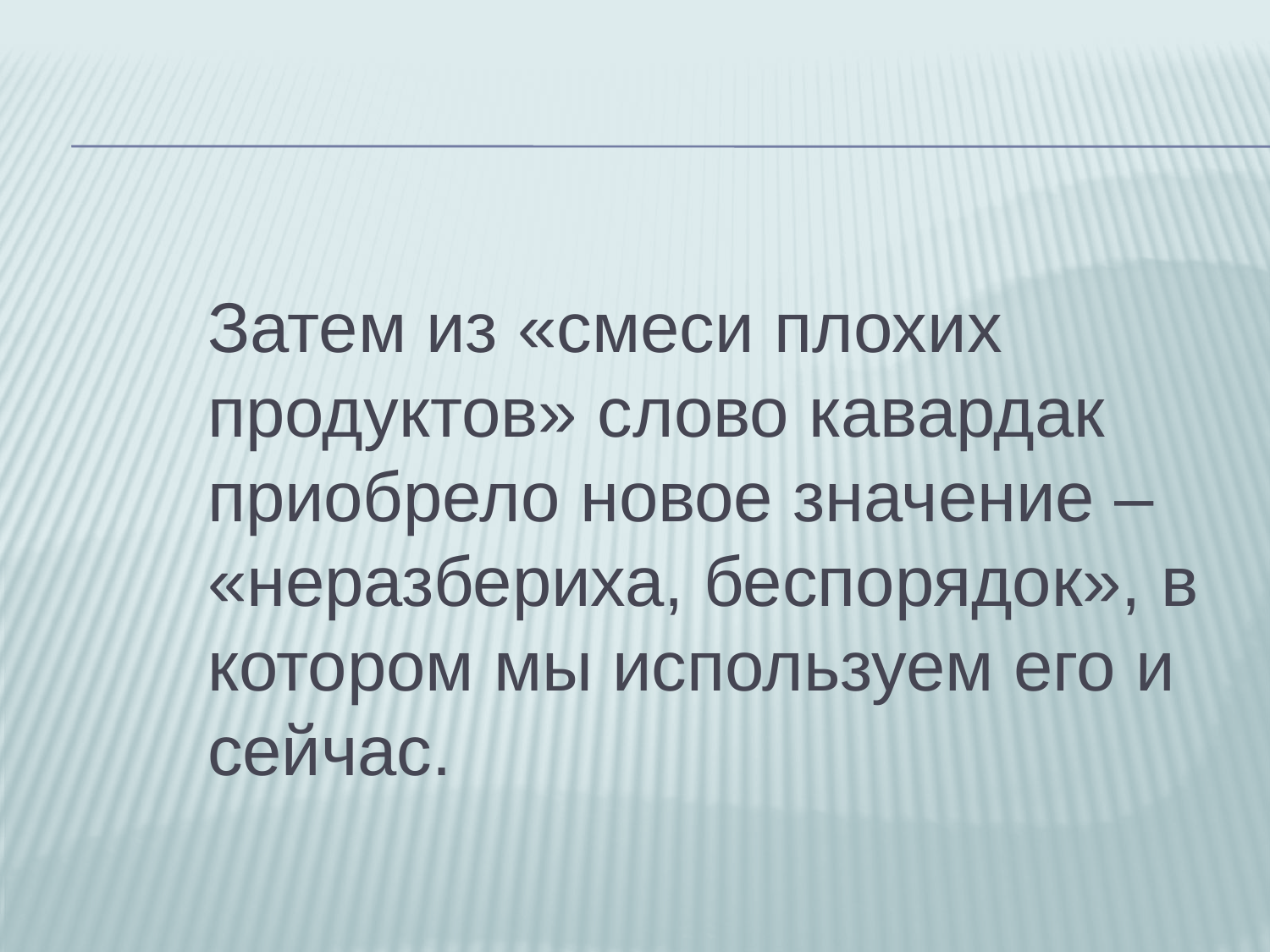

Затем из «смеси плохих продуктов» слово кавардак приобрело новое значение – «неразбериха, беспорядок», в котором мы используем его и сейчас.